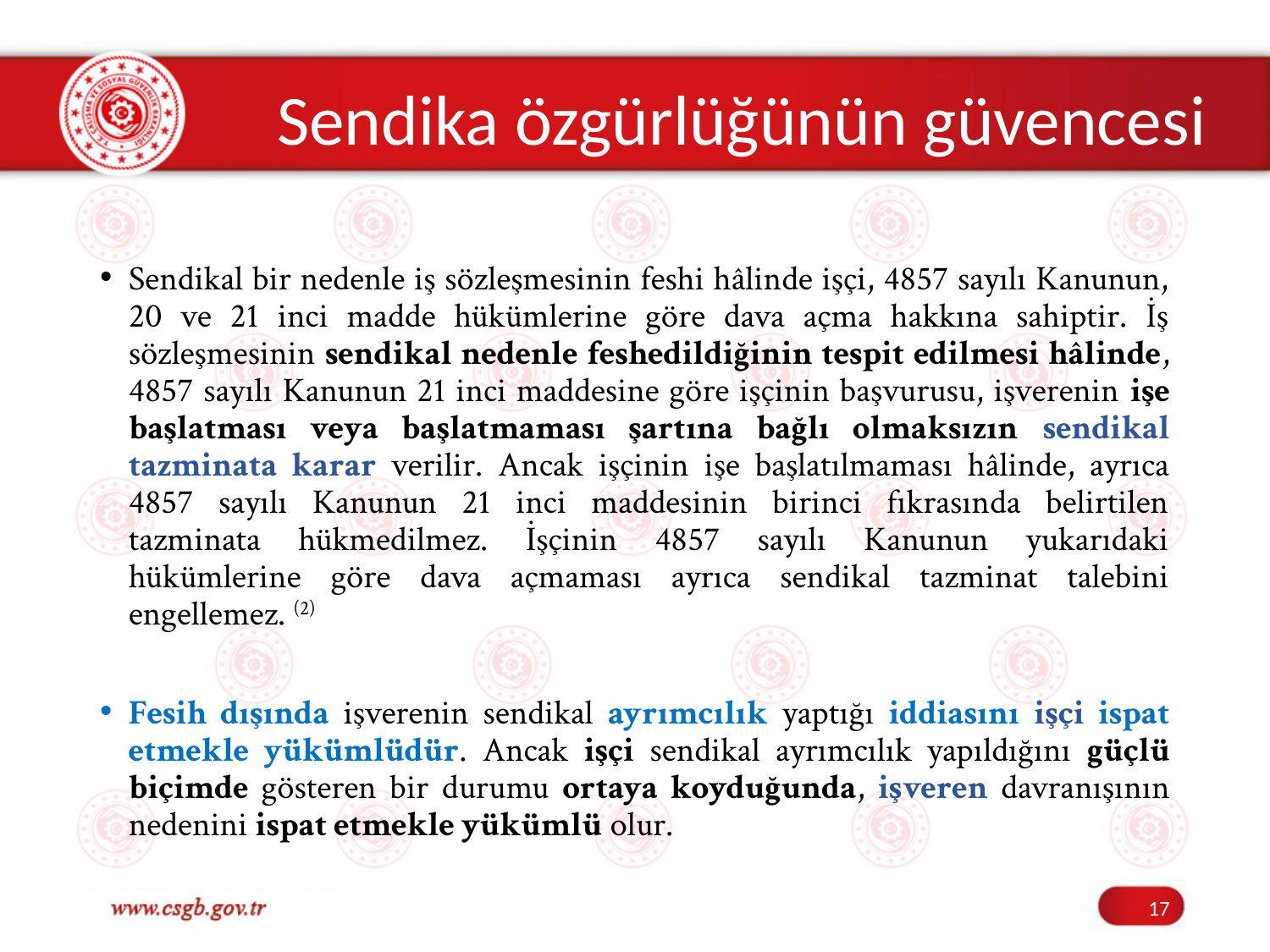

# Sendika özgürlüğünün güvencesi
Sendikal bir nedenle iş sözleşmesinin feshi hâlinde işçi, 4857 sayılı Kanunun, 20 ve 21 inci madde hükümlerine göre dava açma hakkına sahiptir. İş sözleşmesinin sendikal nedenle feshedildiğinin tespit edilmesi hâlinde, 4857 sayılı Kanunun 21 inci maddesine göre işçinin başvurusu, işverenin işe başlatması veya başlatmaması şartına bağlı olmaksızın sendikal tazminata karar verilir. Ancak işçinin işe başlatılmaması hâlinde, ayrıca 4857 sayılı Kanunun 21 inci maddesinin birinci fıkrasında belirtilen tazminata hükmedilmez. İşçinin 4857 sayılı Kanunun yukarıdaki hükümlerine göre dava açmaması ayrıca sendikal tazminat talebini engellemez. (2)

Fesih dışında işverenin sendikal ayrımcılık yaptığı iddiasını işçi ispat etmekle yükümlüdür. Ancak işçi sendikal ayrımcılık yapıldığını güçlü biçimde gösteren bir durumu ortaya koyduğunda, işveren davranışının nedenini ispat etmekle yükümlü olur.

17